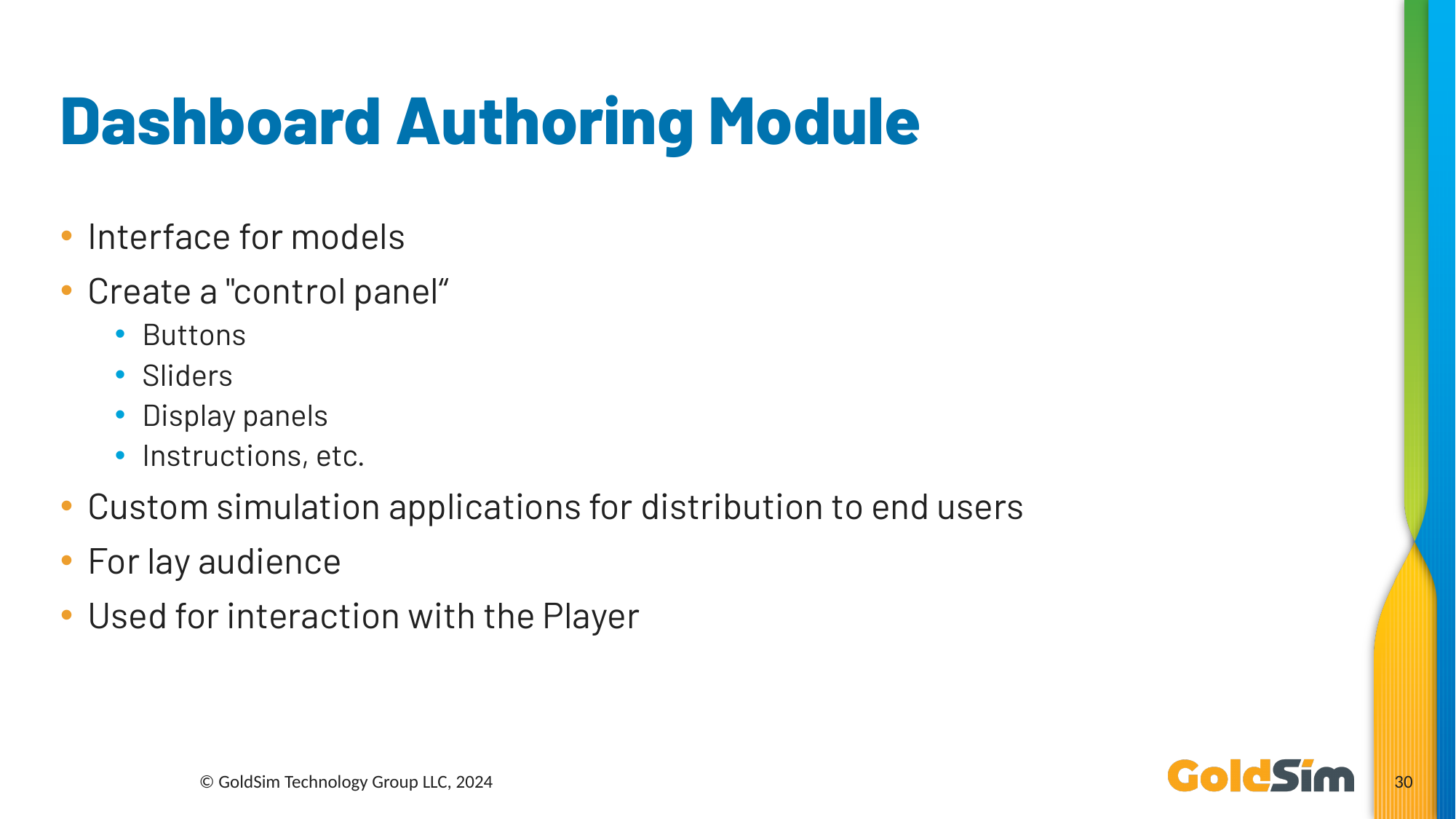

# Dashboard Authoring Module
Interface for models
Create a "control panel“
Buttons
Sliders
Display panels
Instructions, etc.
Custom simulation applications for distribution to end users
For lay audience
Used for interaction with the Player
© GoldSim Technology Group LLC, 2024
30